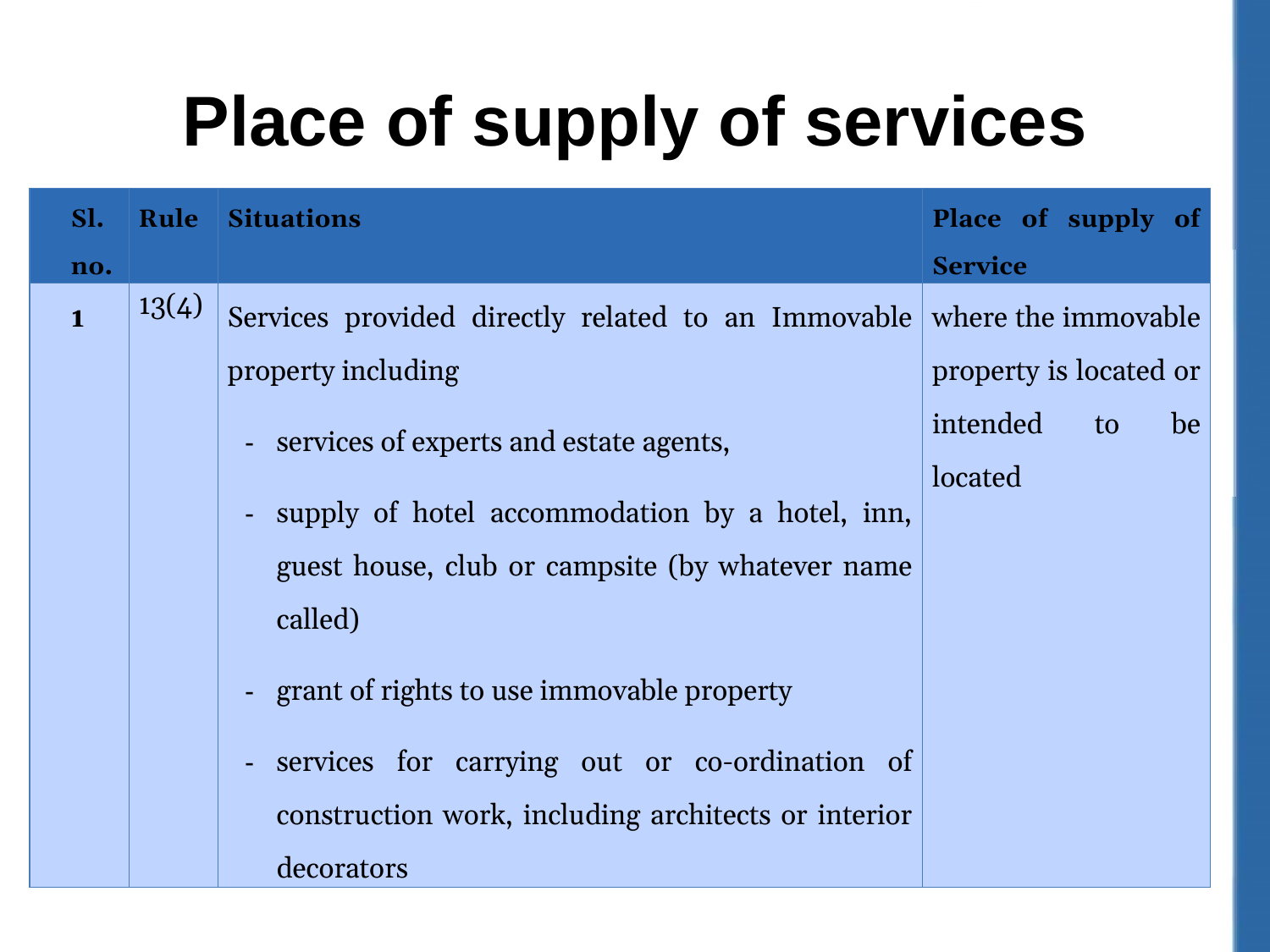

# Place of supply of services
| Sl. no. | Rule | Situations | Place of supply of Service |
| --- | --- | --- | --- |
| 1 | 13(4) | Services provided directly related to an Immovable property including services of experts and estate agents, supply of hotel accommodation by a hotel, inn, guest house, club or campsite (by whatever name called) grant of rights to use immovable property services for carrying out or co-ordination of construction work, including architects or interior decorators | where the immovable property is located or intended to be located |